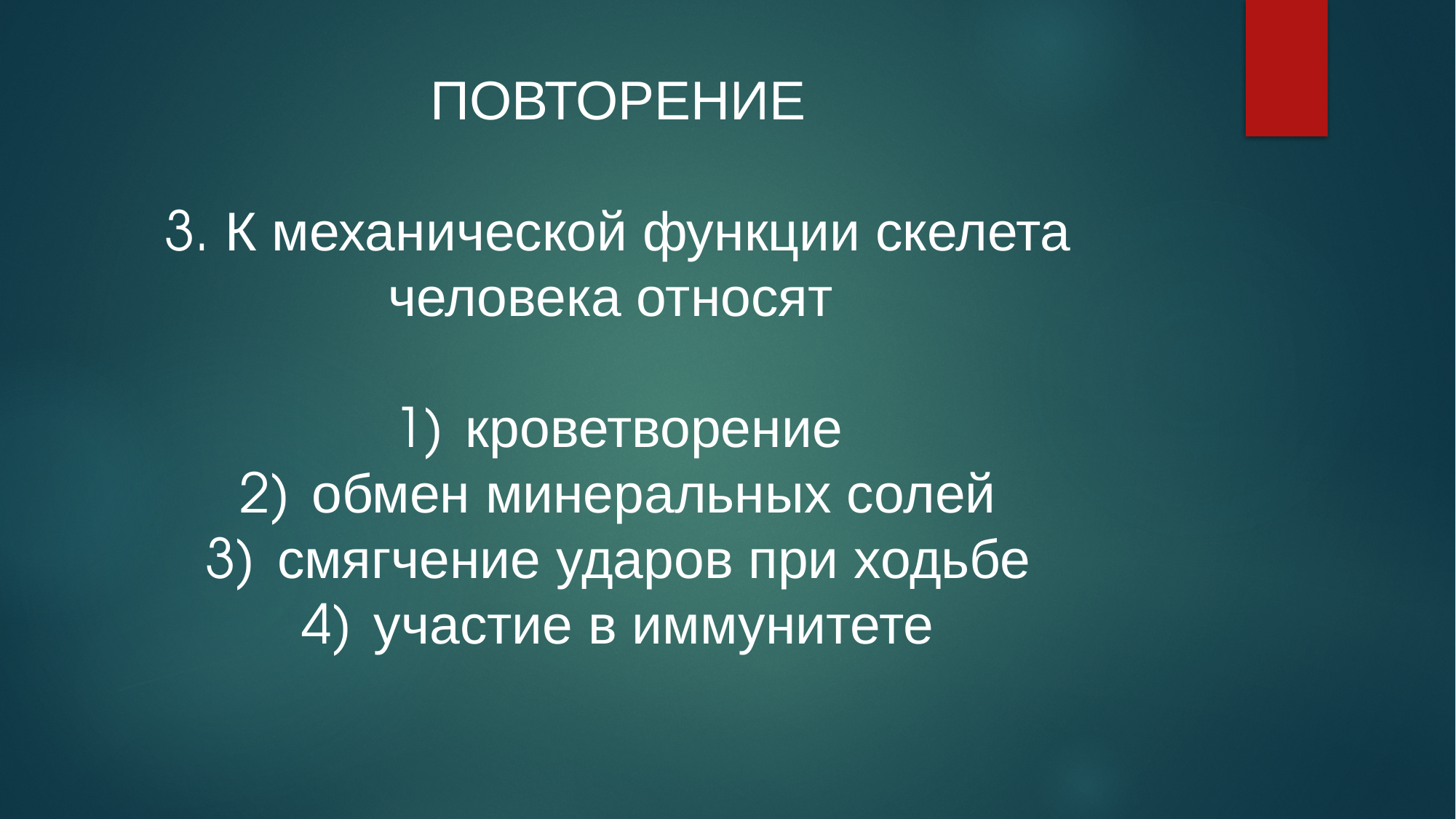

ПОВТОРЕНИЕ

3. К механической функции скелета человека относят

1)  кроветворение
2)  обмен минеральных солей
3)  смягчение ударов при ходьбе
4)  участие в иммунитете